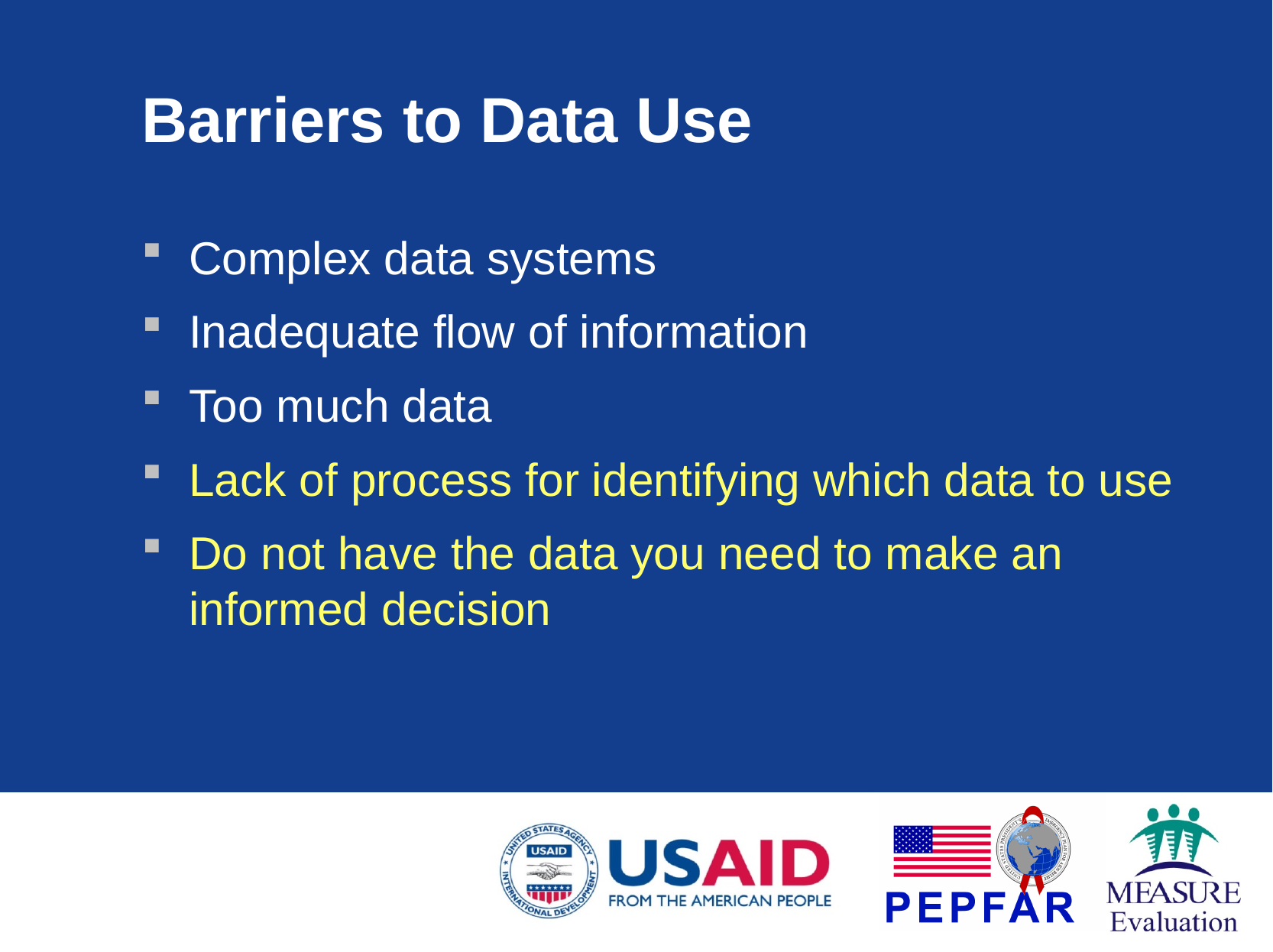

# Barriers to Data Use
Complex data systems
Inadequate flow of information
Too much data
Lack of process for identifying which data to use
Do not have the data you need to make an informed decision